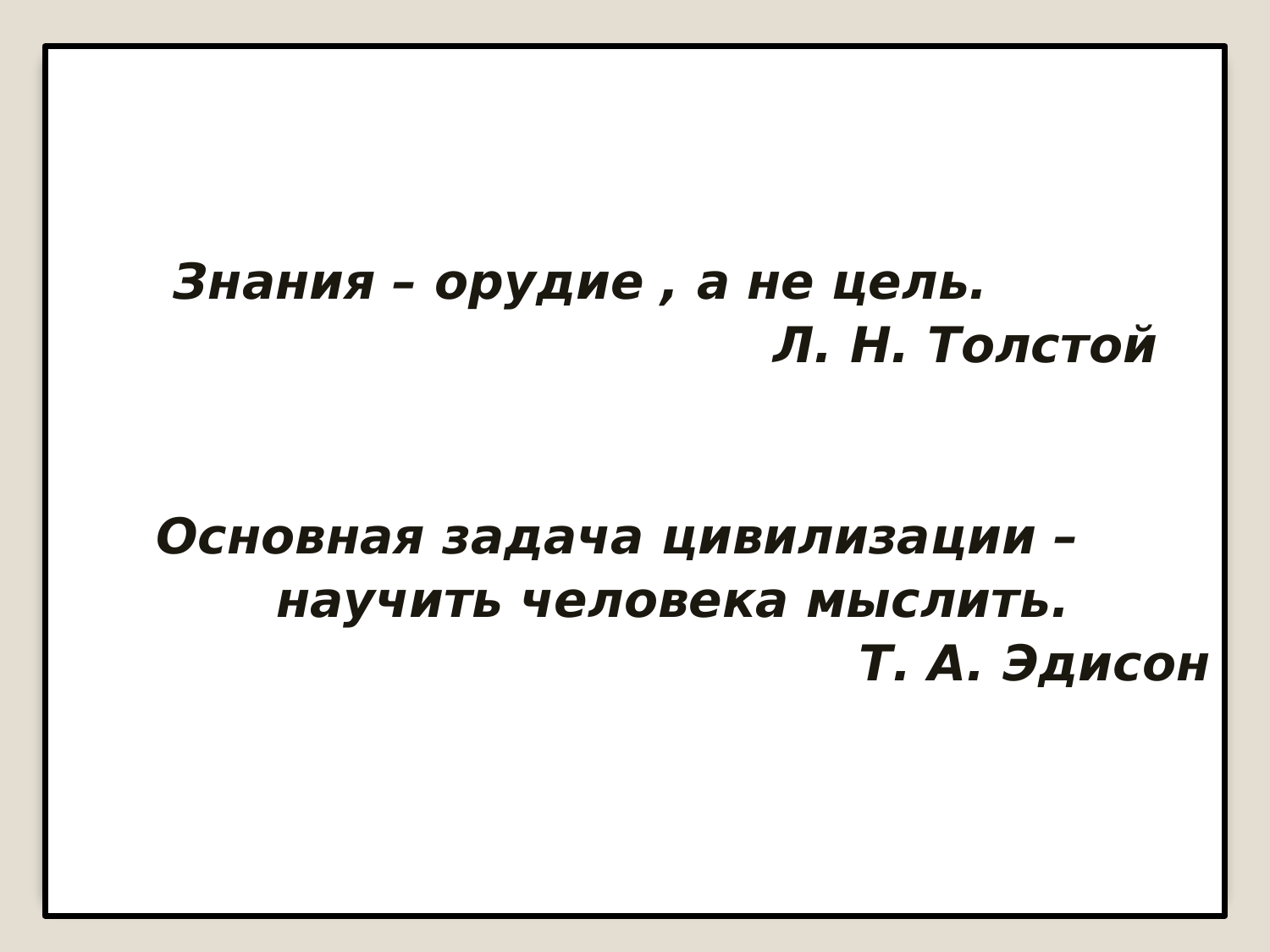

Знания – орудие , а не цель.
                                         Л. Н. Толстой

     Основная задача цивилизации –
            научить человека мыслить.
                                              Т. А. Эдисон
#